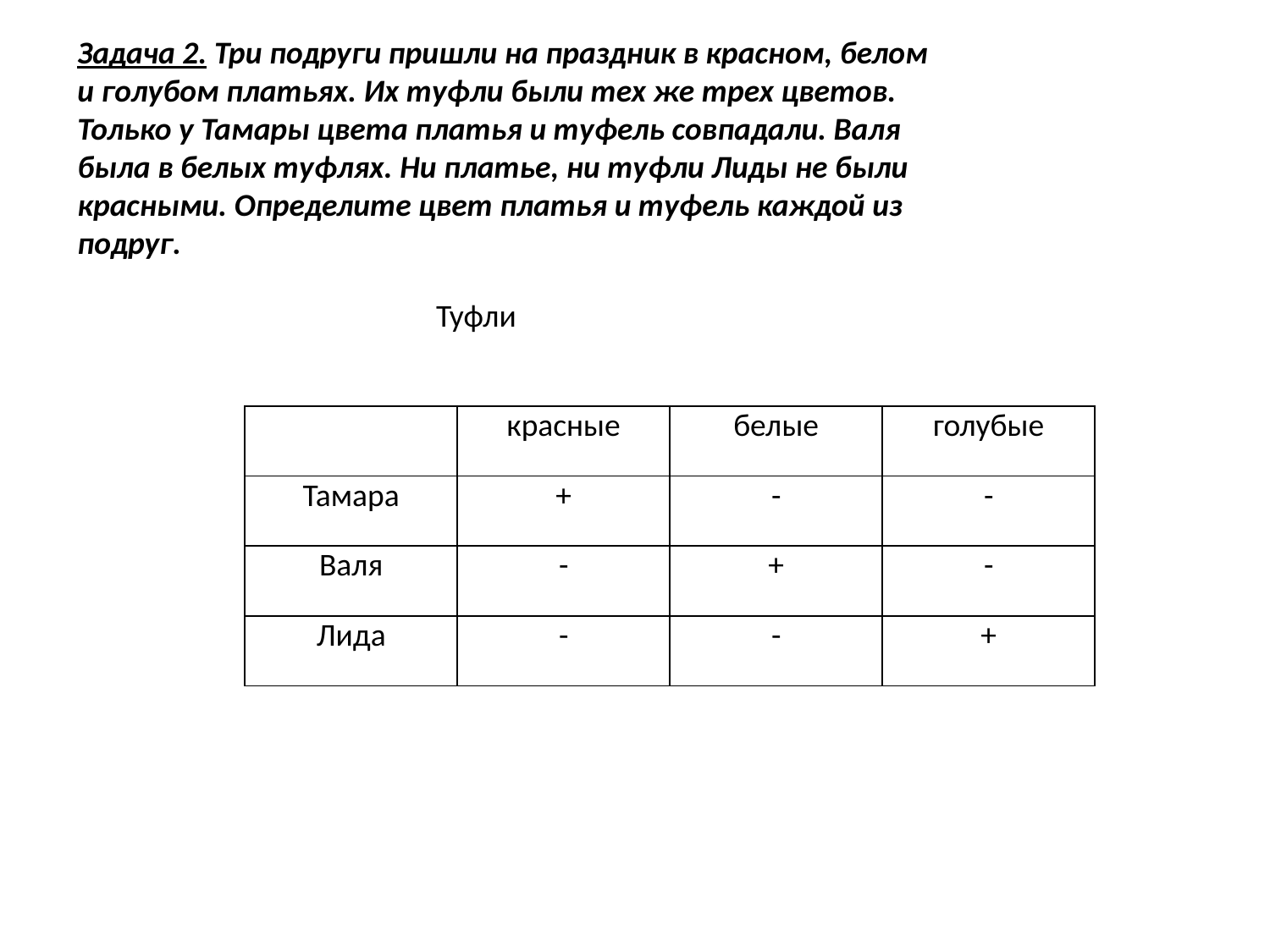

Задача 2. Три подруги пришли на праздник в красном, белом и голубом платьях. Их туфли были тех же трех цветов. Только у Тамары цвета платья и туфель совпадали. Валя была в белых туфлях. Ни платье, ни туфли Лиды не были красными. Определите цвет платья и туфель каждой из подруг.
|  |  |  |  |
| --- | --- | --- | --- |
|  |  |  |  |
|  | Туфли |  |  |
|  |  |  |  |
|  | красные | белые | голубые |
| --- | --- | --- | --- |
| Тамара | + | - | - |
| Валя | - | + | - |
| Лида | - | - | + |